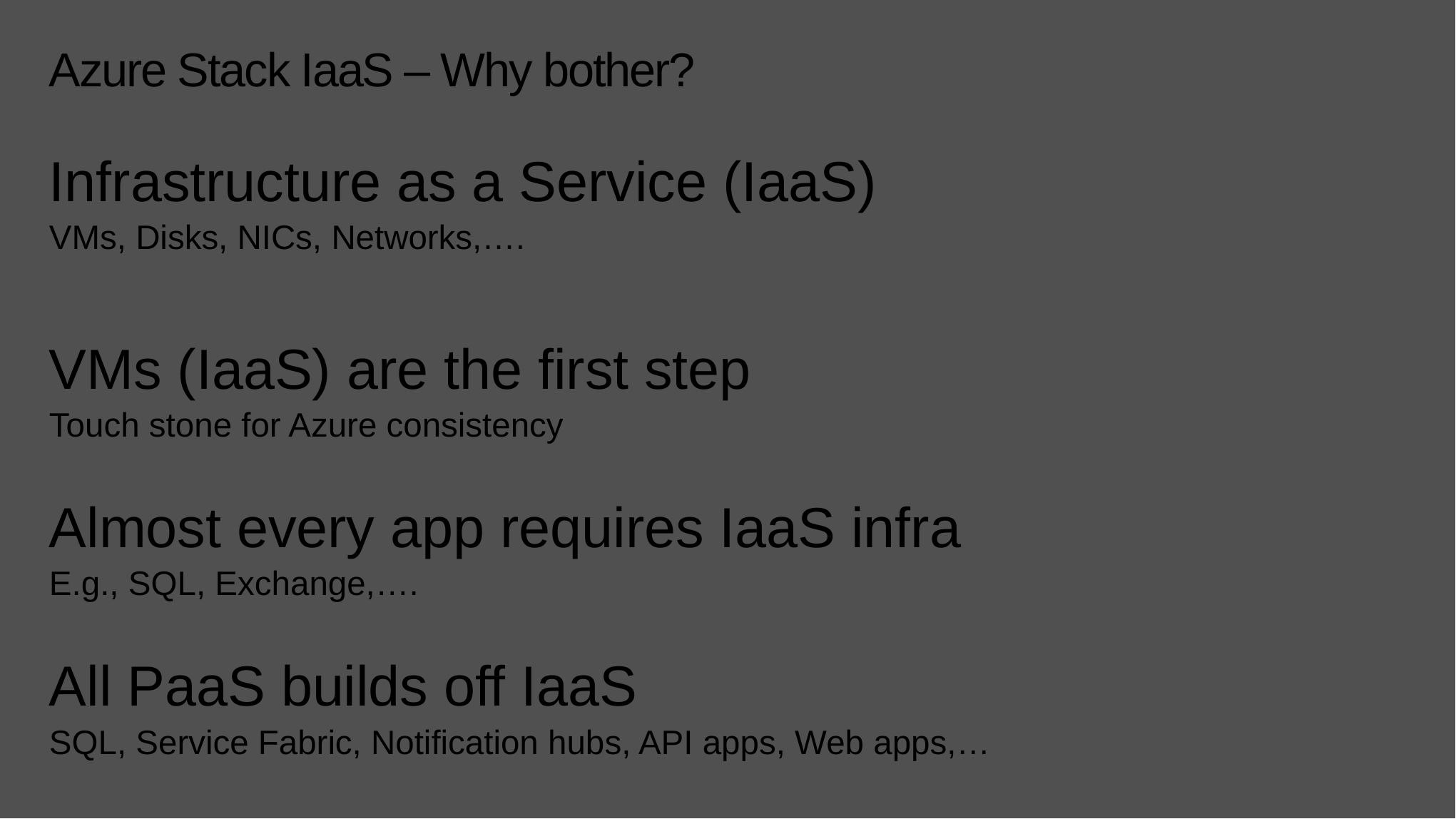

# Azure Stack IaaS – Why bother?
Infrastructure as a Service (IaaS)
VMs, Disks, NICs, Networks,….

VMs (IaaS) are the first step
Touch stone for Azure consistency

Almost every app requires IaaS infra
E.g., SQL, Exchange,….

All PaaS builds off IaaS
SQL, Service Fabric, Notification hubs, API apps, Web apps,…